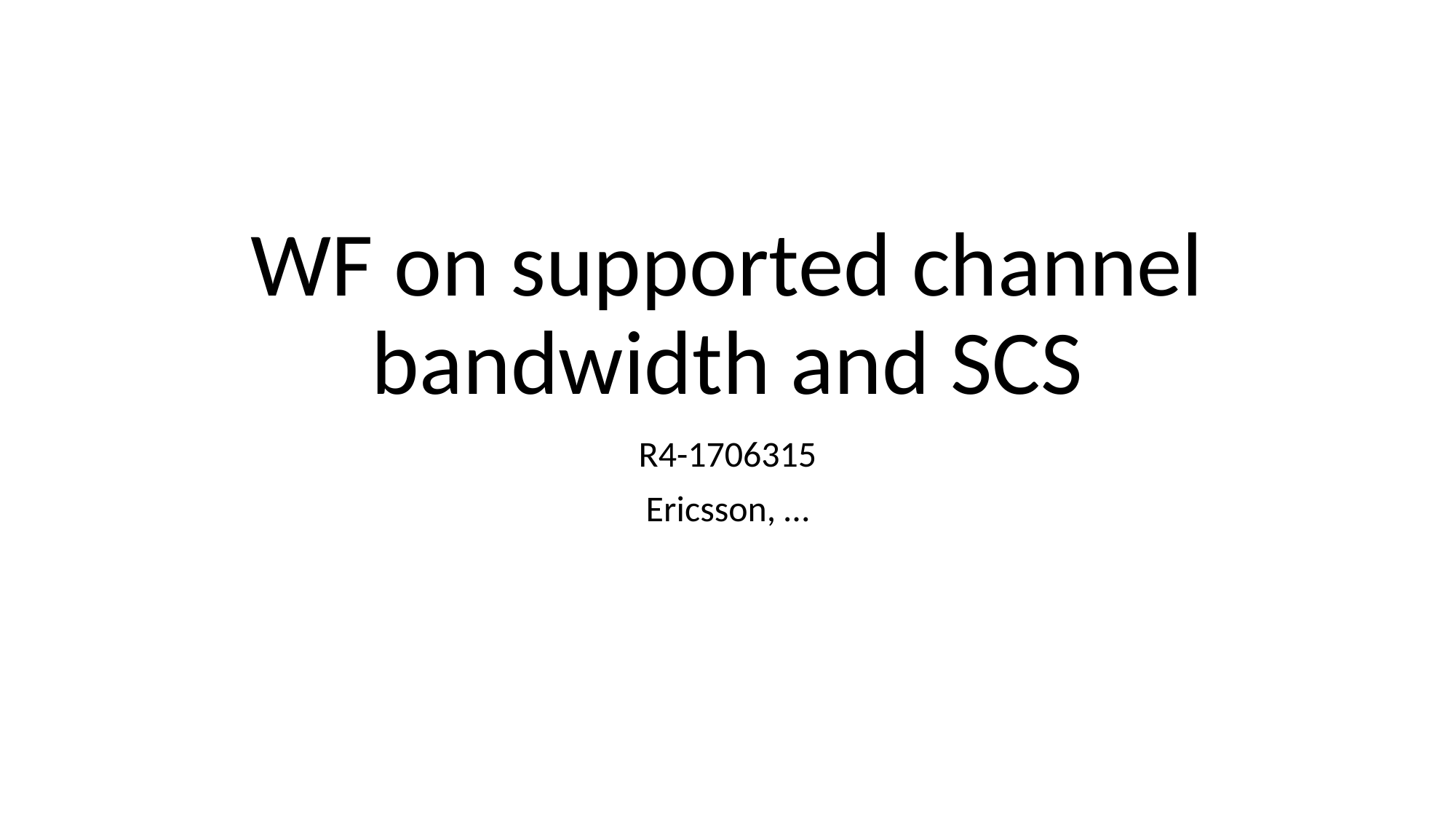

# WF on supported channel bandwidth and SCS
R4-1706315
Ericsson, …